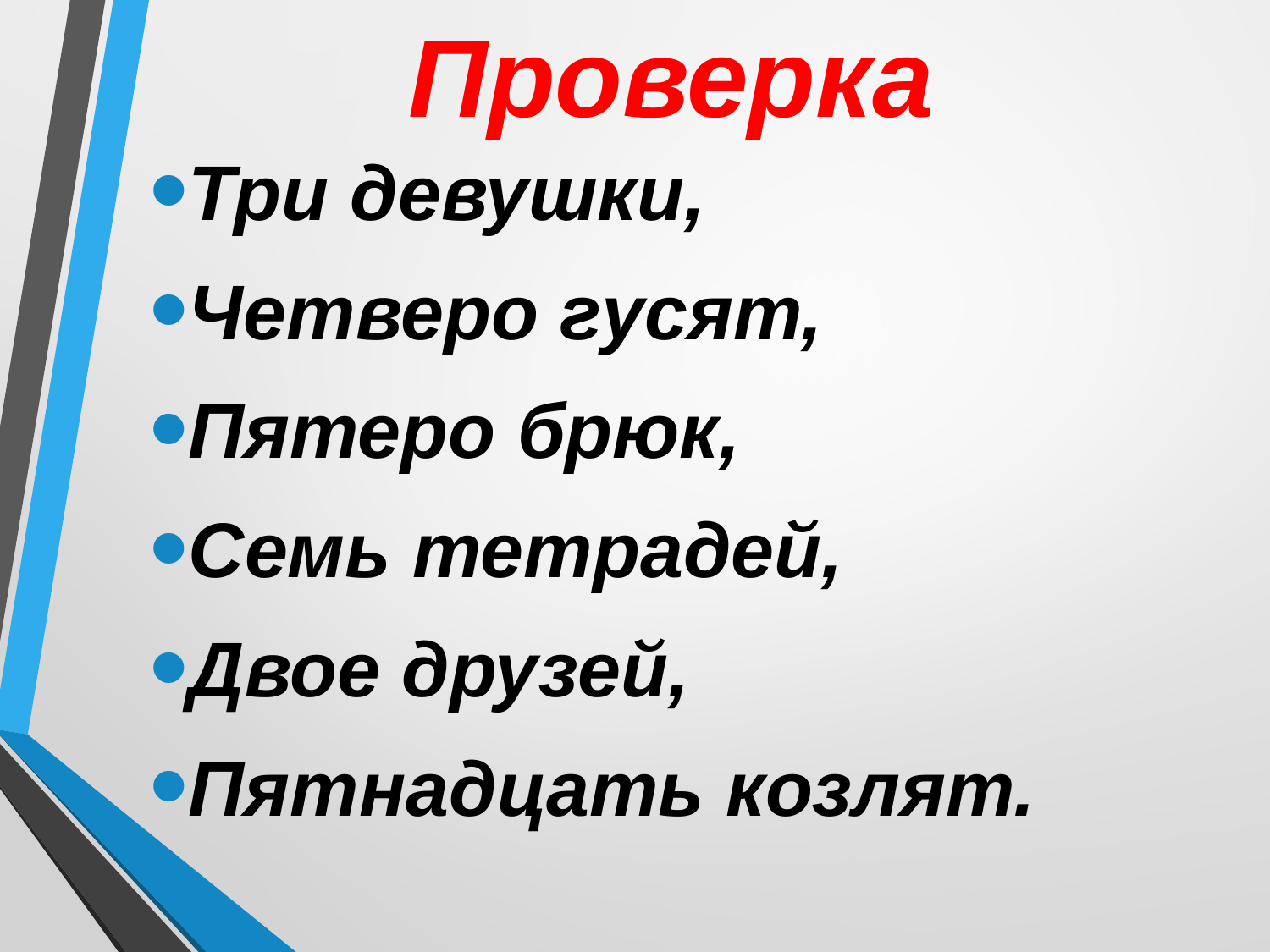

# Проверка
Три девушки,
Четверо гусят,
Пятеро брюк,
Семь тетрадей,
Двое друзей,
Пятнадцать козлят.